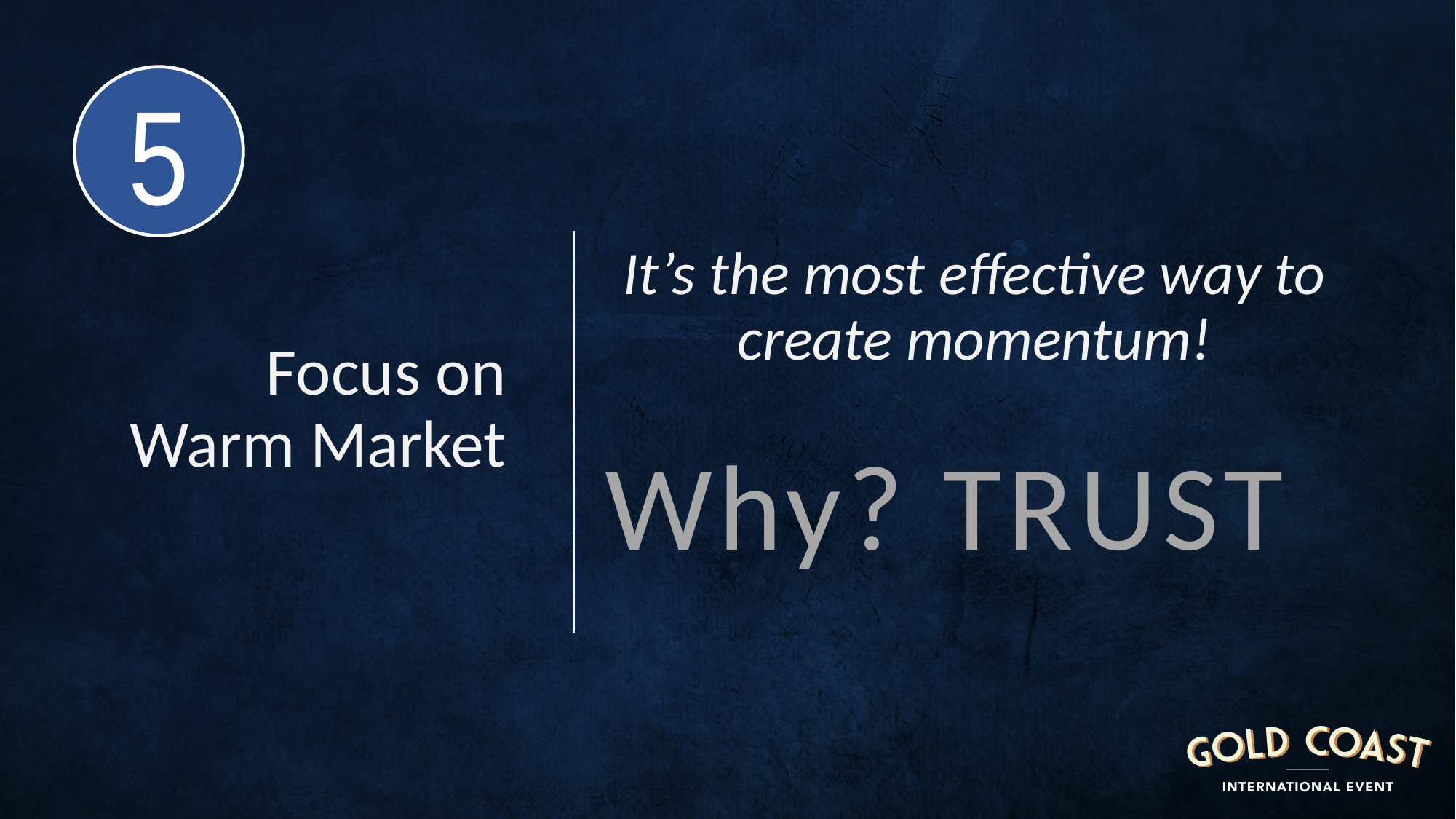

5
Focus on Warm Market
It’s the most effective way to create momentum!
Why? TRUST